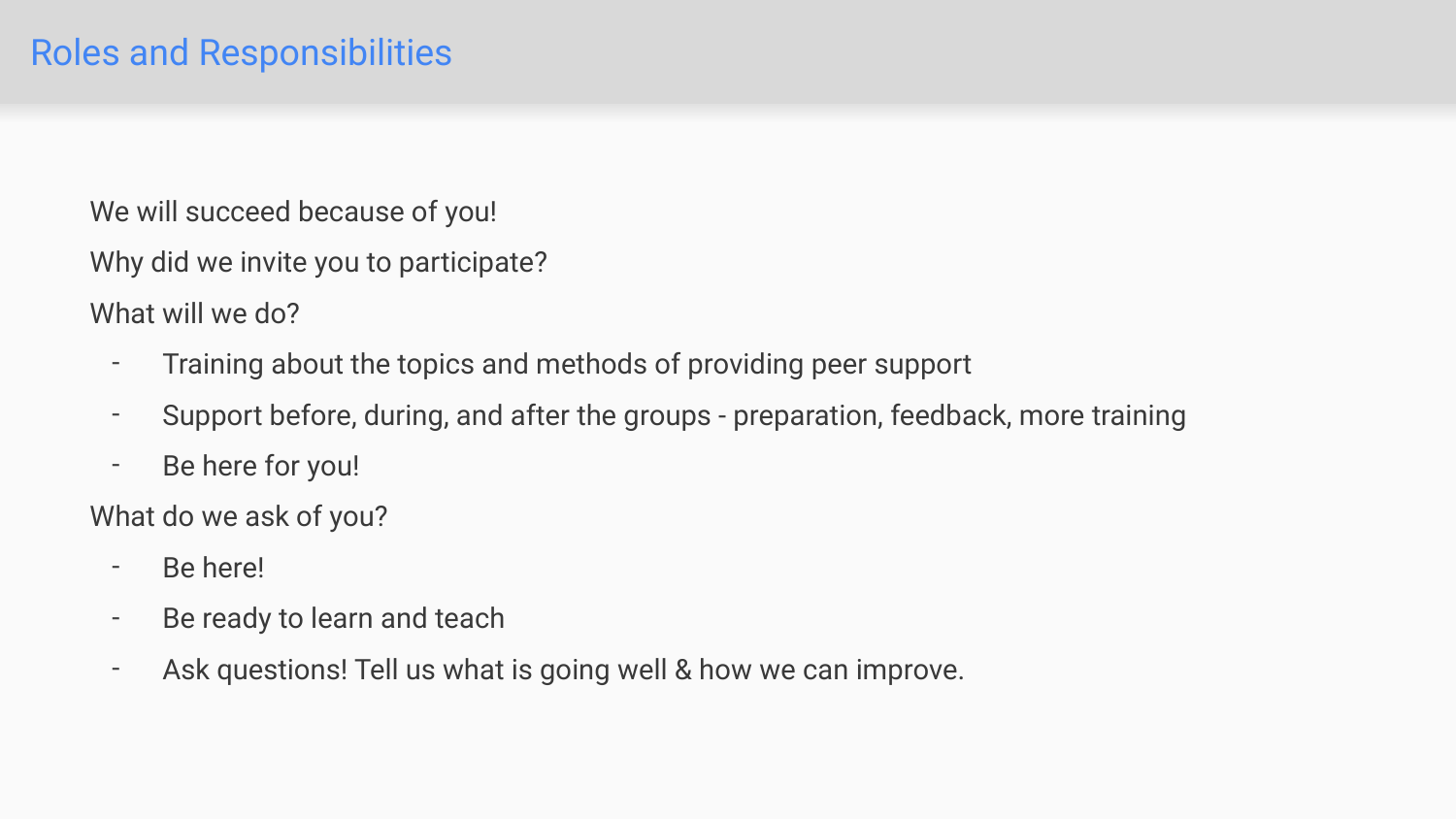

# Roles and Responsibilities
We will succeed because of you!
Why did we invite you to participate?
What will we do?
Training about the topics and methods of providing peer support
Support before, during, and after the groups - preparation, feedback, more training
Be here for you!
What do we ask of you?
Be here!
Be ready to learn and teach
Ask questions! Tell us what is going well & how we can improve.